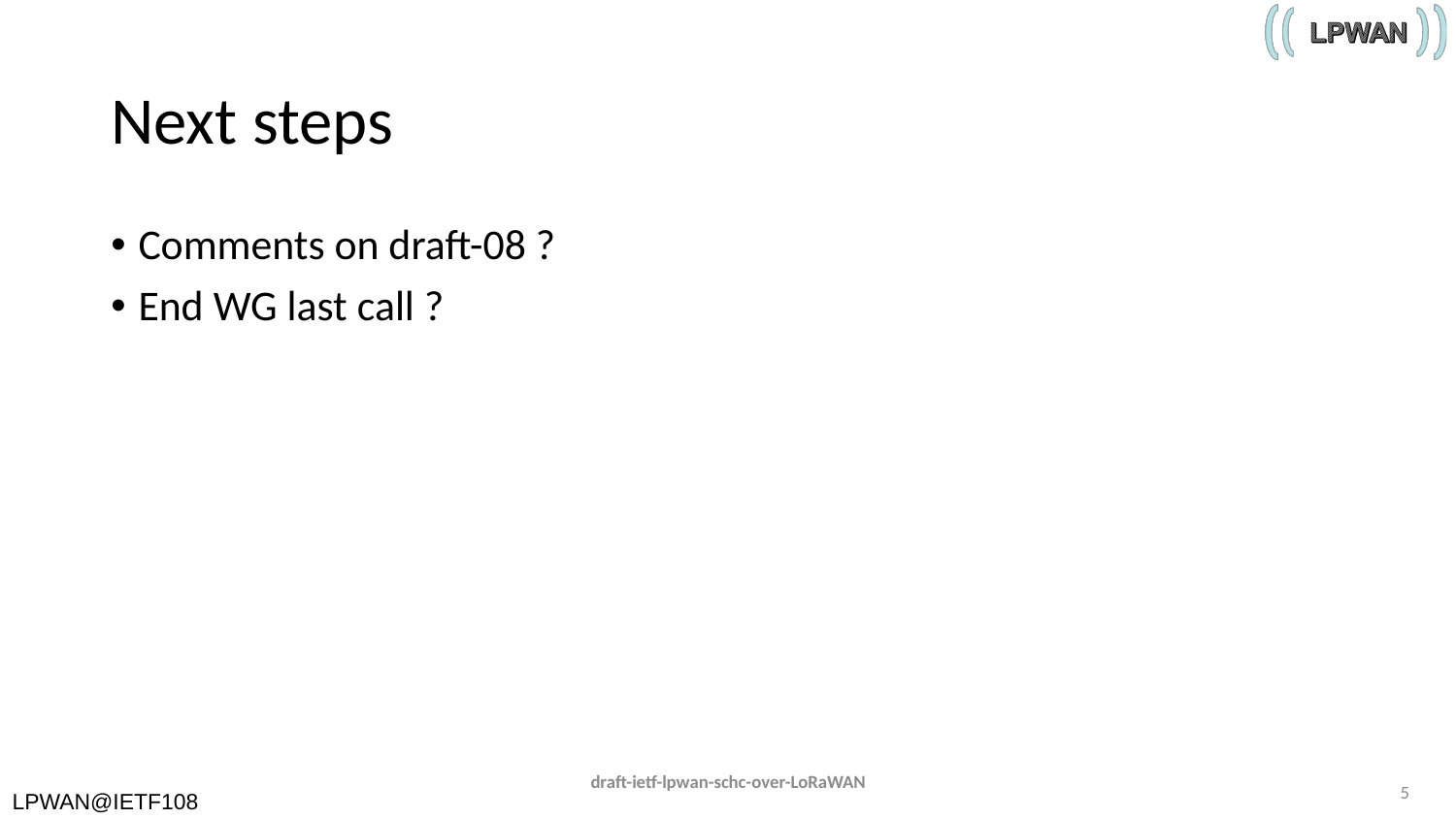

# Next steps
Comments on draft-08 ?
End WG last call ?
draft-ietf-lpwan-schc-over-LoRaWAN
5